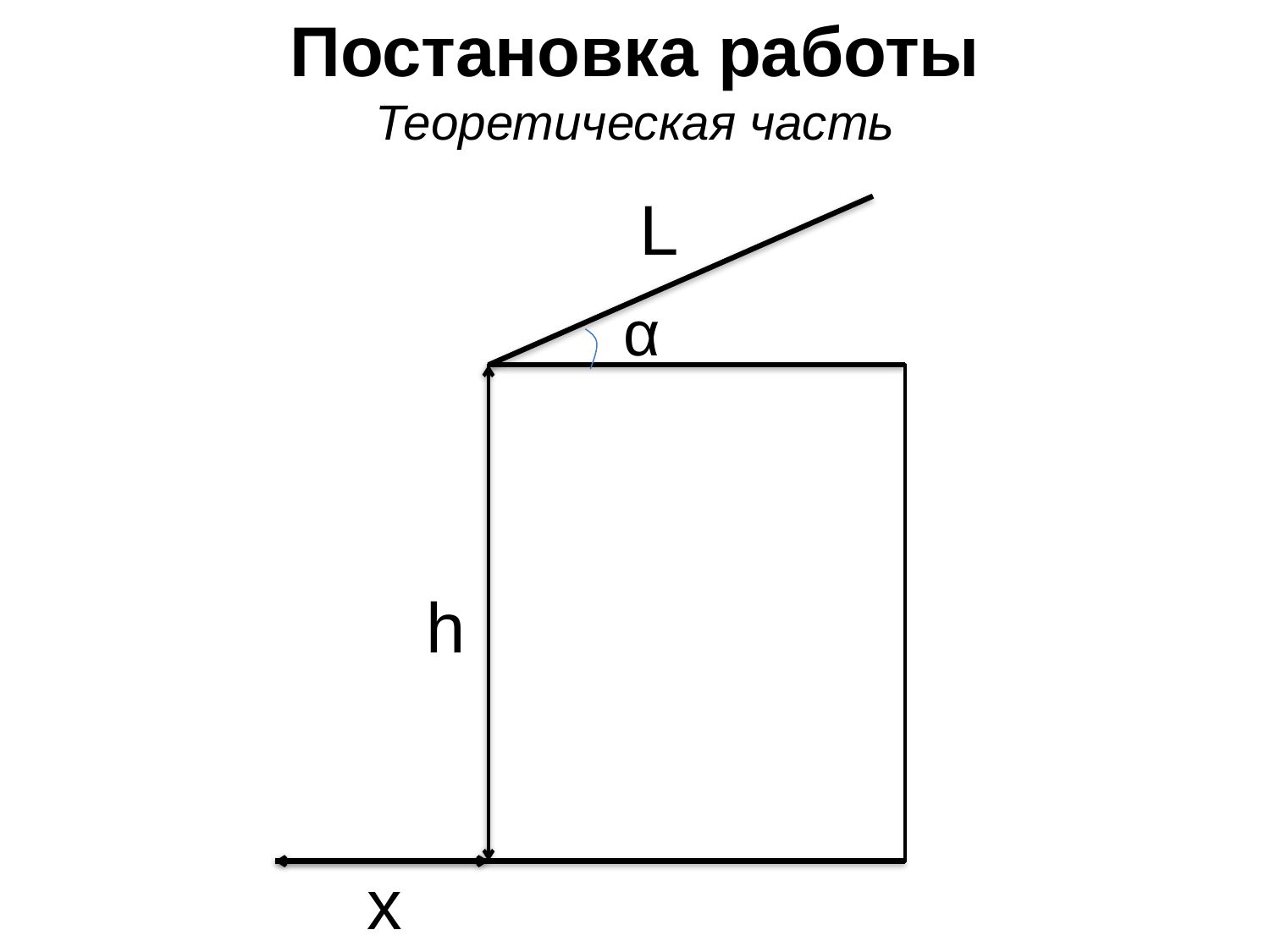

Постановка работы
Теоретическая часть
L
α

h
x